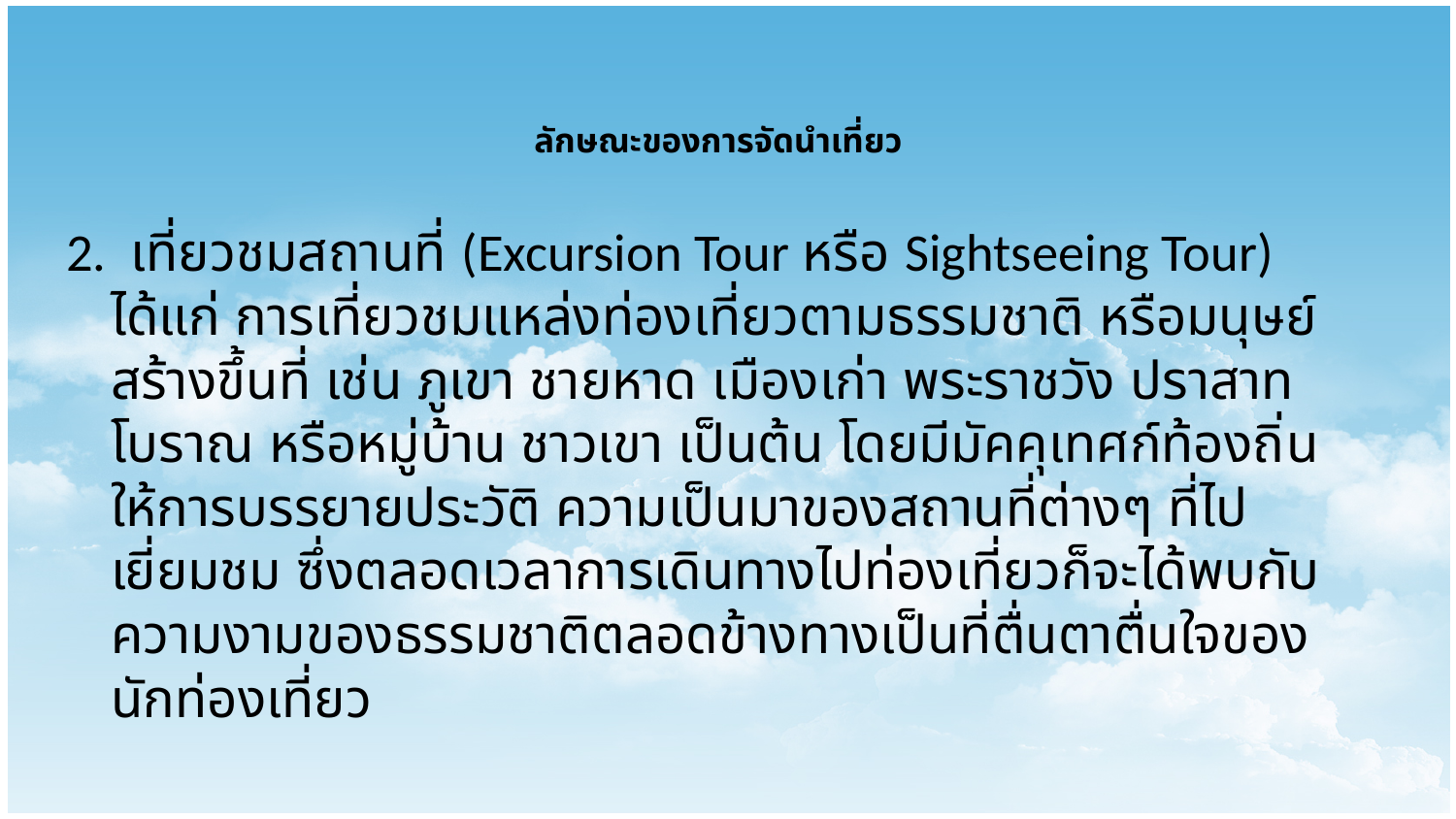

# ลักษณะของการจัดนำเที่ยว
2.  เที่ยวชมสถานที่ (Excursion Tour หรือ Sightseeing Tour) ได้แก่ การเที่ยวชมแหล่งท่องเที่ยวตามธรรมชาติ หรือมนุษย์สร้างขึ้นที่ เช่น ภูเขา ชายหาด เมืองเก่า พระราชวัง ปราสาทโบราณ หรือหมู่บ้าน ชาวเขา เป็นต้น โดยมีมัคคุเทศก์ท้องถิ่นให้การบรรยายประวัติ ความเป็นมาของสถานที่ต่างๆ ที่ไปเยี่ยมชม ซึ่งตลอดเวลาการเดินทางไปท่องเที่ยวก็จะได้พบกับความงามของธรรมชาติตลอดข้างทางเป็นที่ตื่นตาตื่นใจของนักท่องเที่ยว